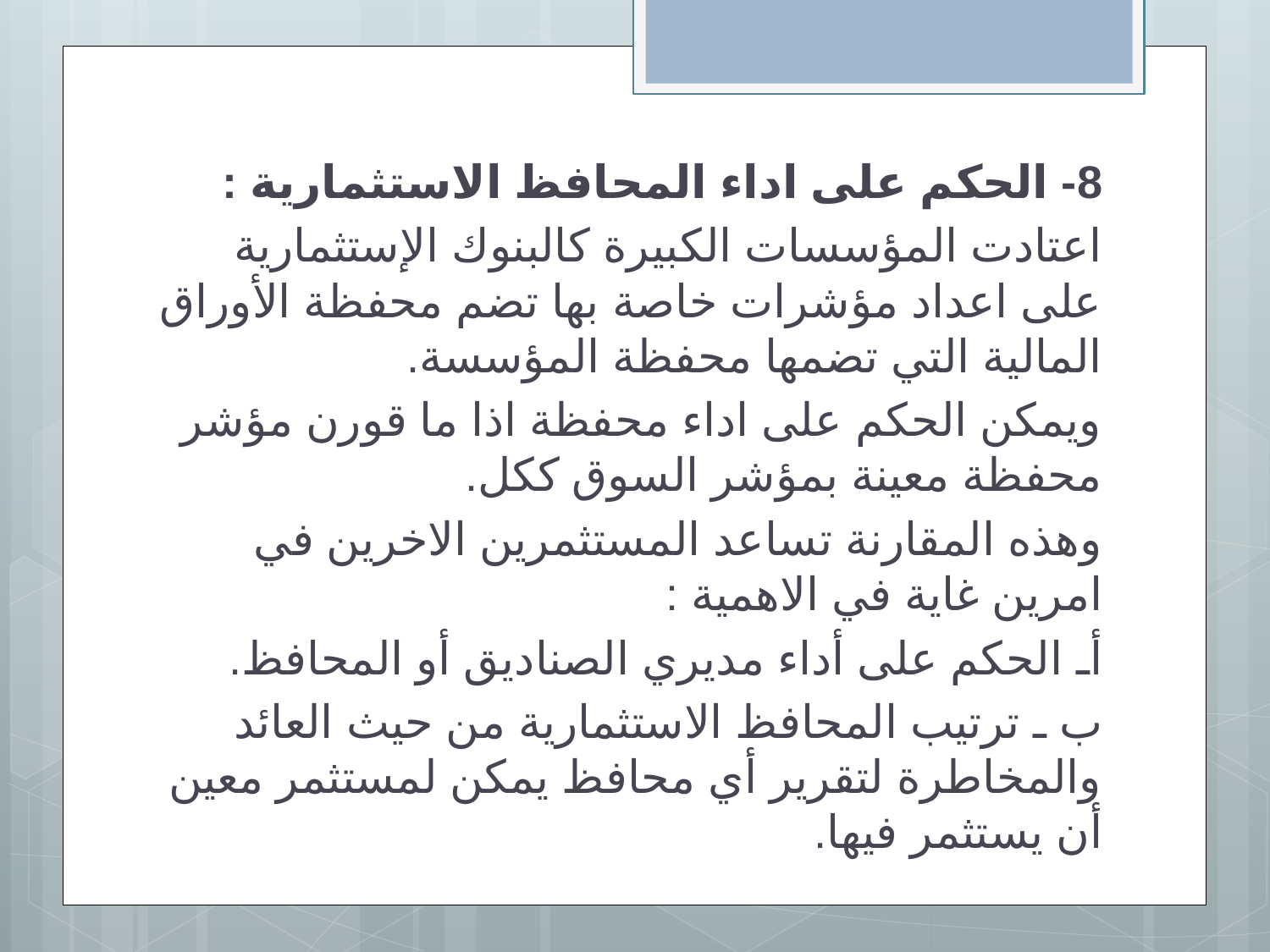

8- الحكم على اداء المحافظ الاستثمارية :
اعتادت المؤسسات الكبيرة كالبنوك الإستثمارية على اعداد مؤشرات خاصة بها تضم محفظة الأوراق المالية التي تضمها محفظة المؤسسة.
ويمكن الحكم على اداء محفظة اذا ما قورن مؤشر محفظة معينة بمؤشر السوق ككل.
وهذه المقارنة تساعد المستثمرين الاخرين في امرين غاية في الاهمية :
أـ الحكم على أداء مديري الصناديق أو المحافظ.
ب ـ ترتيب المحافظ الاستثمارية من حيث العائد والمخاطرة لتقرير أي محافظ يمكن لمستثمر معين أن يستثمر فيها.